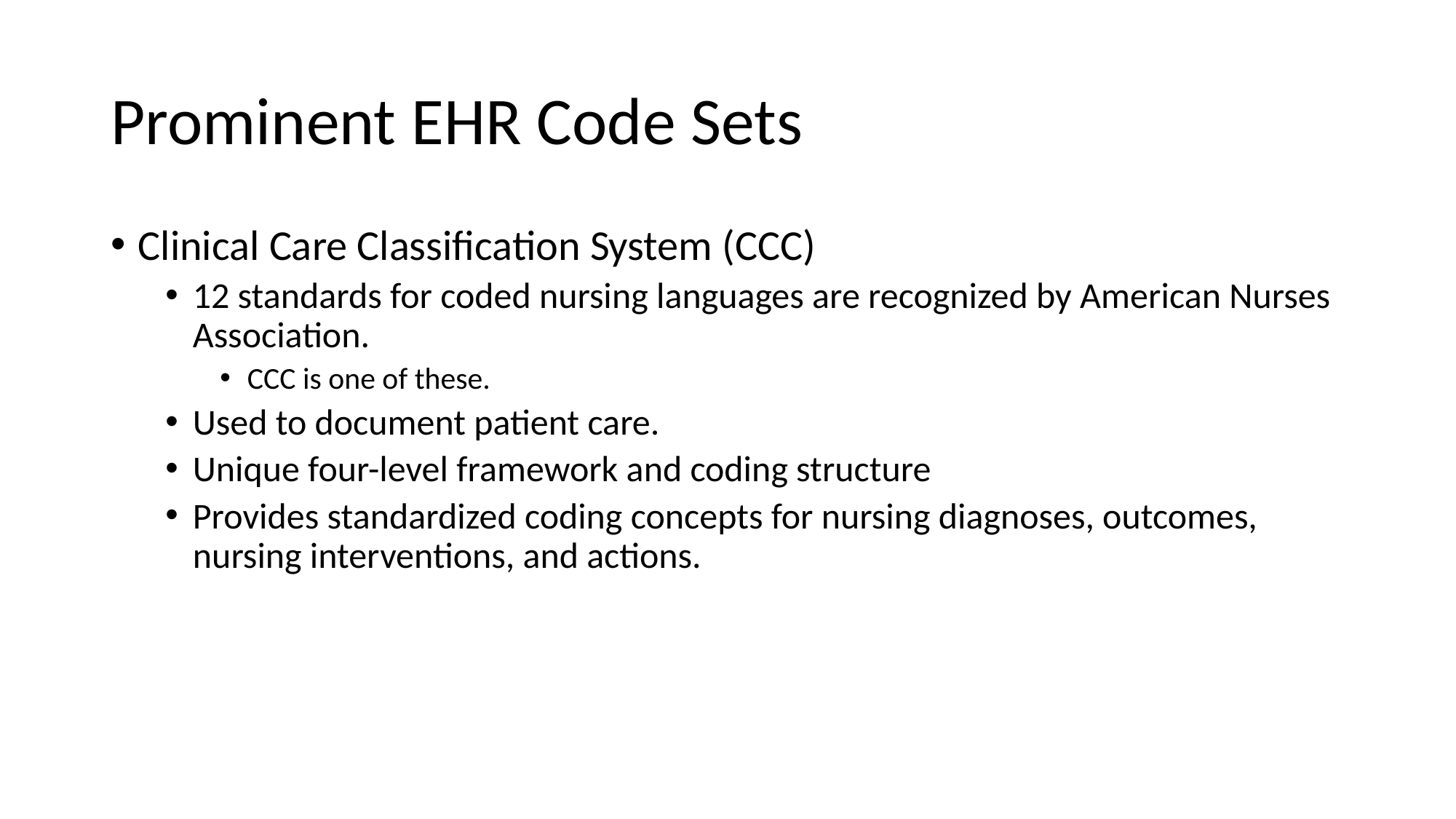

# Prominent EHR Code Sets
Clinical Care Classification System (CCC)
12 standards for coded nursing languages are recognized by American Nurses Association.
CCC is one of these.
Used to document patient care.
Unique four-level framework and coding structure
Provides standardized coding concepts for nursing diagnoses, outcomes, nursing interventions, and actions.